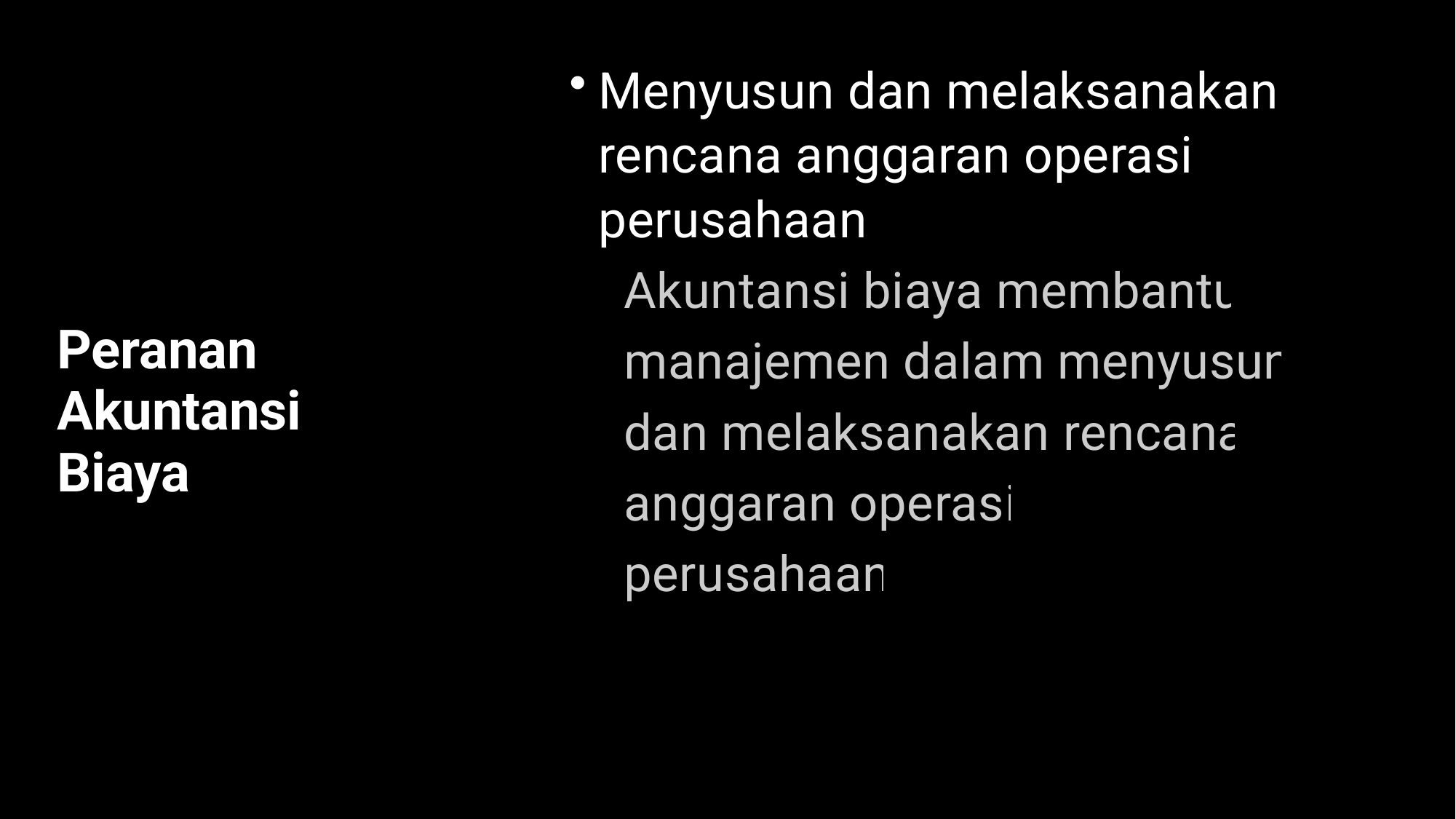

Menyusun dan melaksanakan rencana anggaran operasi perusahaan
Akuntansi biaya membantu manajemen dalam menyusun dan melaksanakan rencana anggaran operasi perusahaan
Peranan Akuntansi Biaya

10